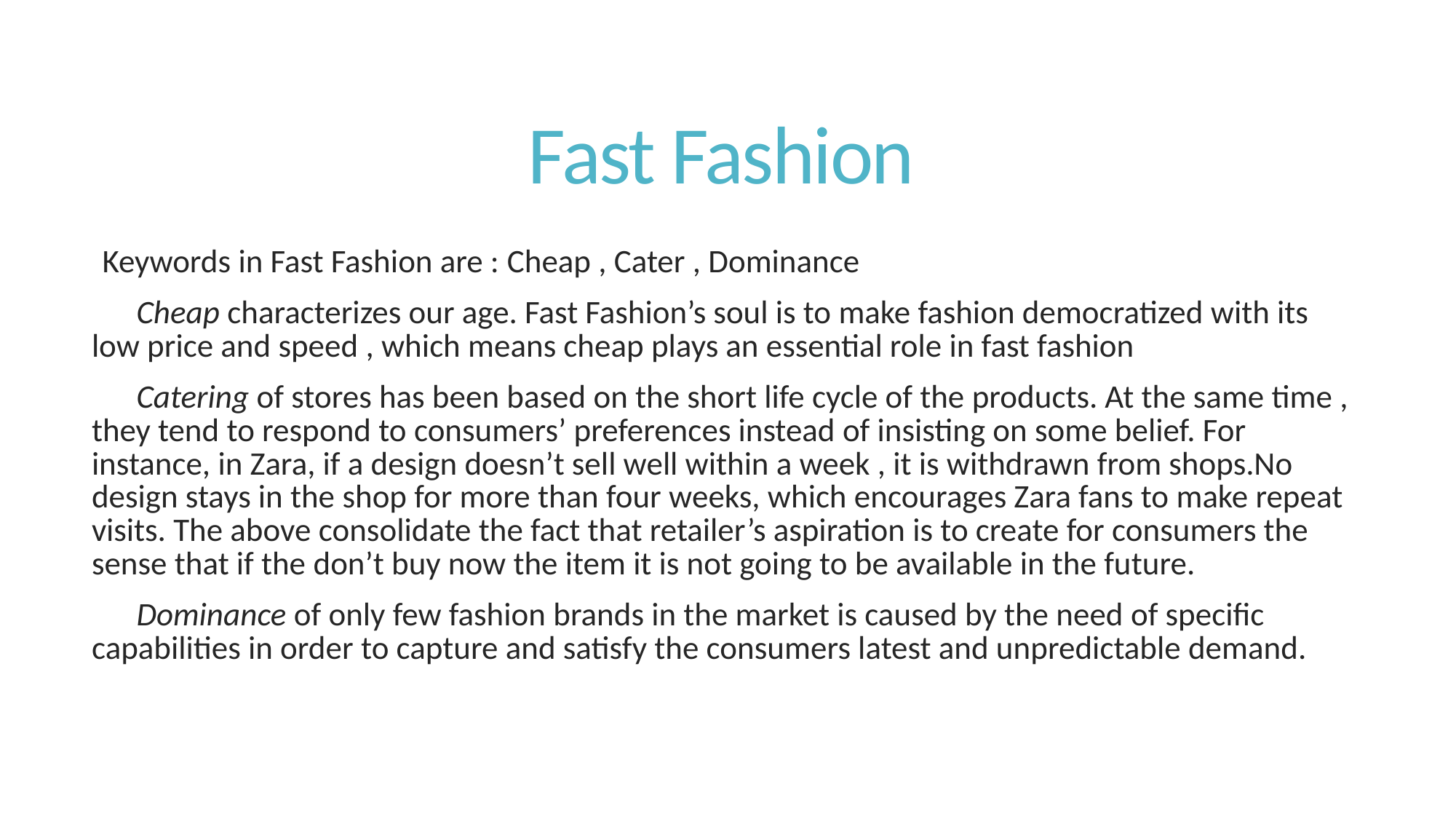

# Fast Fashion
Keywords in Fast Fashion are : Cheap , Cater , Dominance
      Cheap characterizes our age. Fast Fashion’s soul is to make fashion democratized with its low price and speed , which means cheap plays an essential role in fast fashion
      Catering of stores has been based on the short life cycle of the products. At the same time , they tend to respond to consumers’ preferences instead of insisting on some belief. For instance, in Zara, if a design doesn’t sell well within a week , it is withdrawn from shops.No design stays in the shop for more than four weeks, which encourages Zara fans to make repeat visits. The above consolidate the fact that retailer’s aspiration is to create for consumers the sense that if the don’t buy now the item it is not going to be available in the future.
      Dominance of only few fashion brands in the market is caused by the need of specific capabilities in order to capture and satisfy the consumers latest and unpredictable demand.